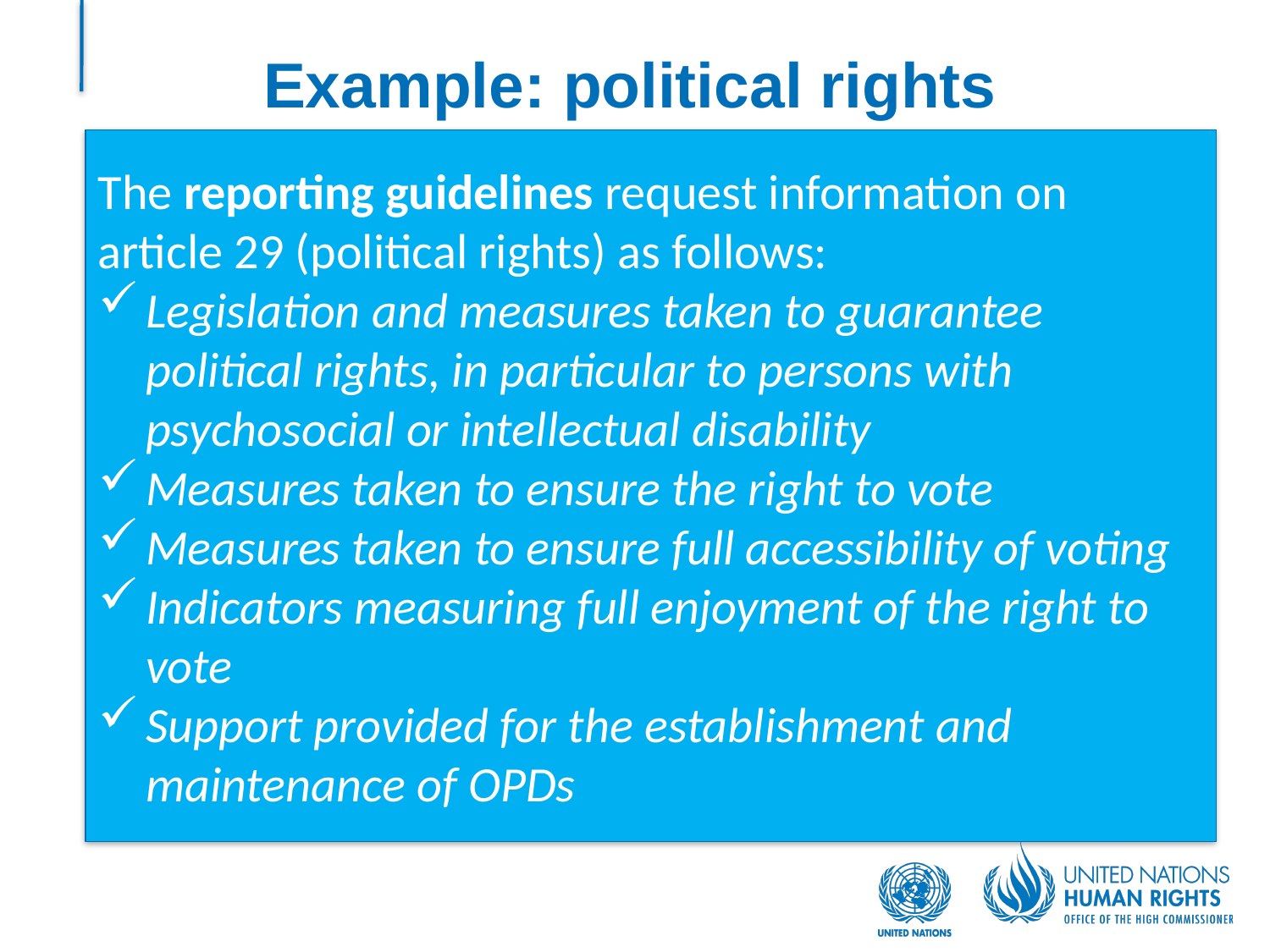

# Example: political rights
The reporting guidelines request information on article 29 (political rights) as follows:
Legislation and measures taken to guarantee political rights, in particular to persons with psychosocial or intellectual disability
Measures taken to ensure the right to vote
Measures taken to ensure full accessibility of voting
Indicators measuring full enjoyment of the right to vote
Support provided for the establishment and maintenance of OPDs